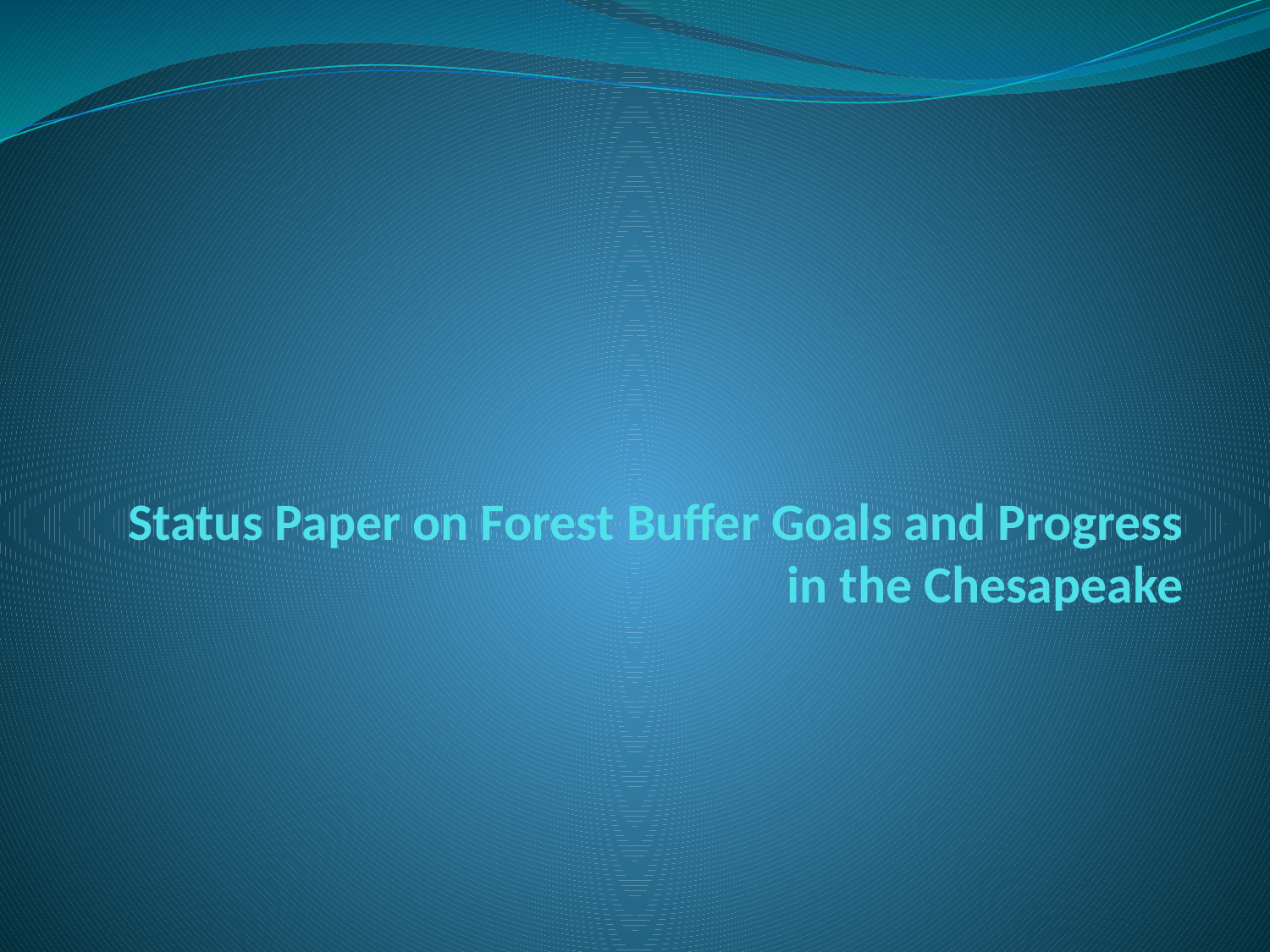

# Status Paper on Forest Buffer Goals and Progress in the Chesapeake